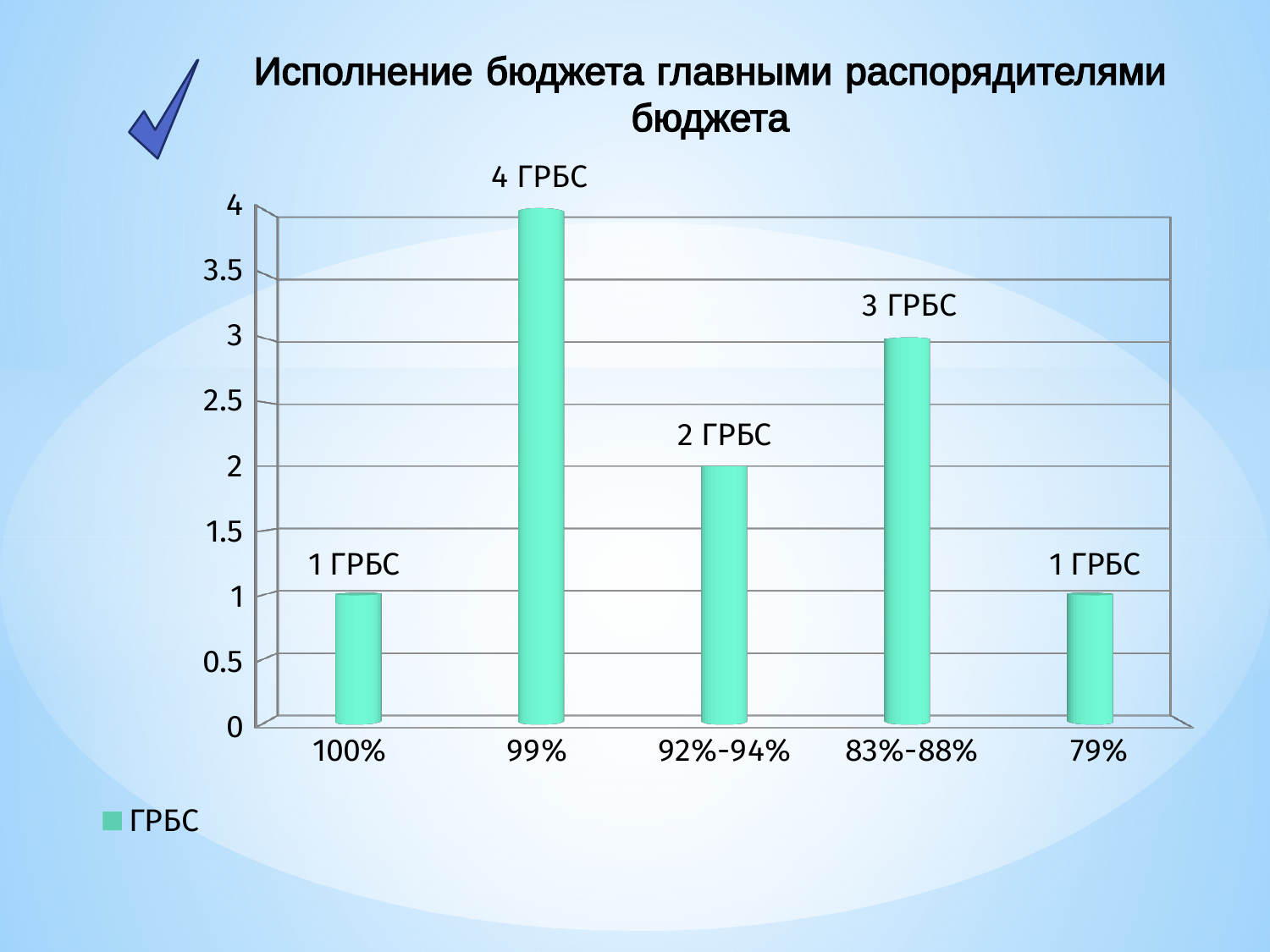

Исполнение бюджета главными распорядителями бюджета

[unsupported chart]